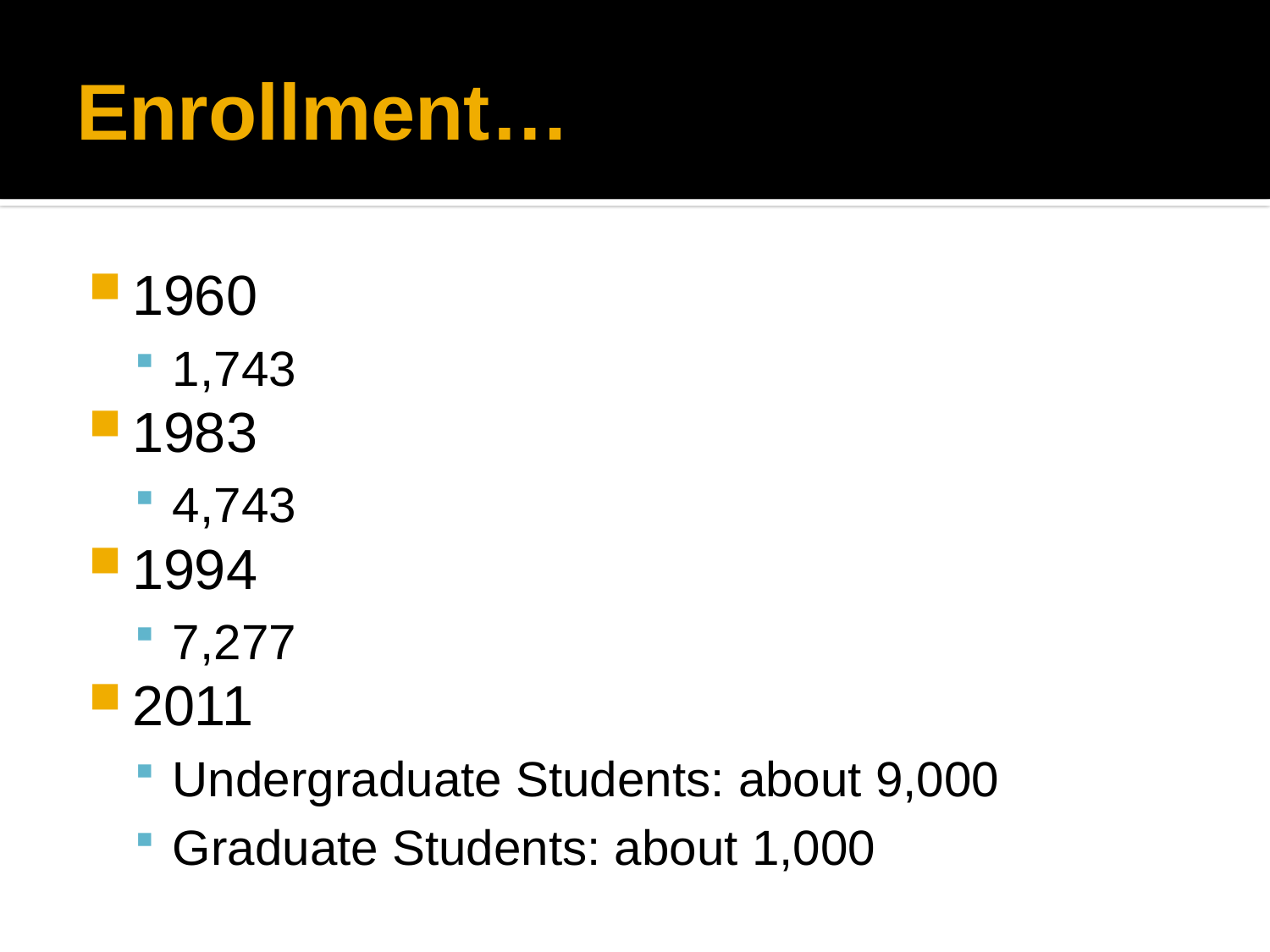

# Enrollment…
1960
1,743
1983
4,743
1994
7,277
2011
Undergraduate Students: about 9,000
Graduate Students: about 1,000